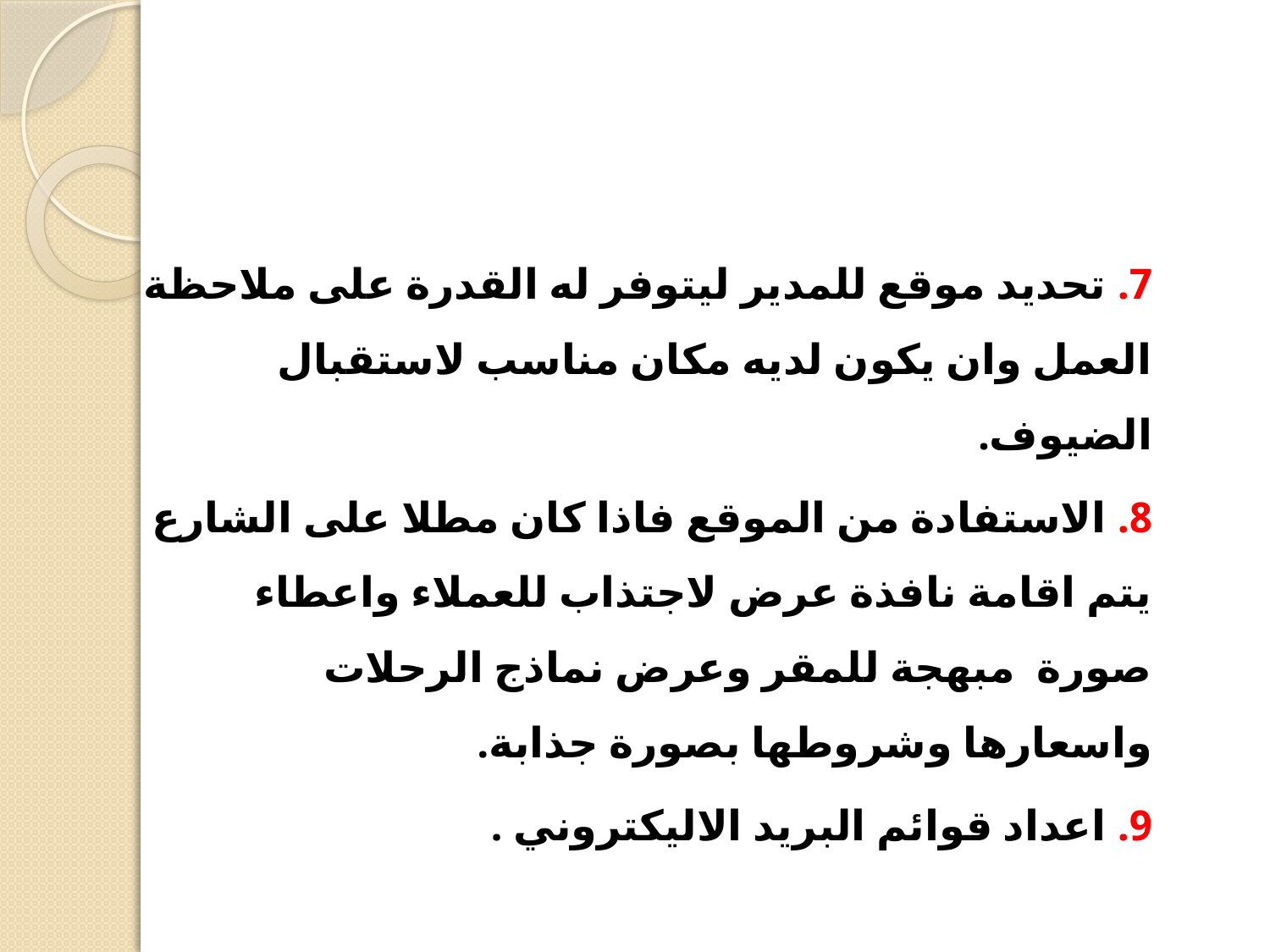

7. تحديد موقع للمدير ليتوفر له القدرة على ملاحظة العمل وان يكون لديه مكان مناسب لاستقبال الضيوف.
8. الاستفادة من الموقع فاذا كان مطلا على الشارع يتم اقامة نافذة عرض لاجتذاب للعملاء واعطاء صورة  مبهجة للمقر وعرض نماذج الرحلات واسعارها وشروطها بصورة جذابة.
9. اعداد قوائم البريد الاليكتروني .